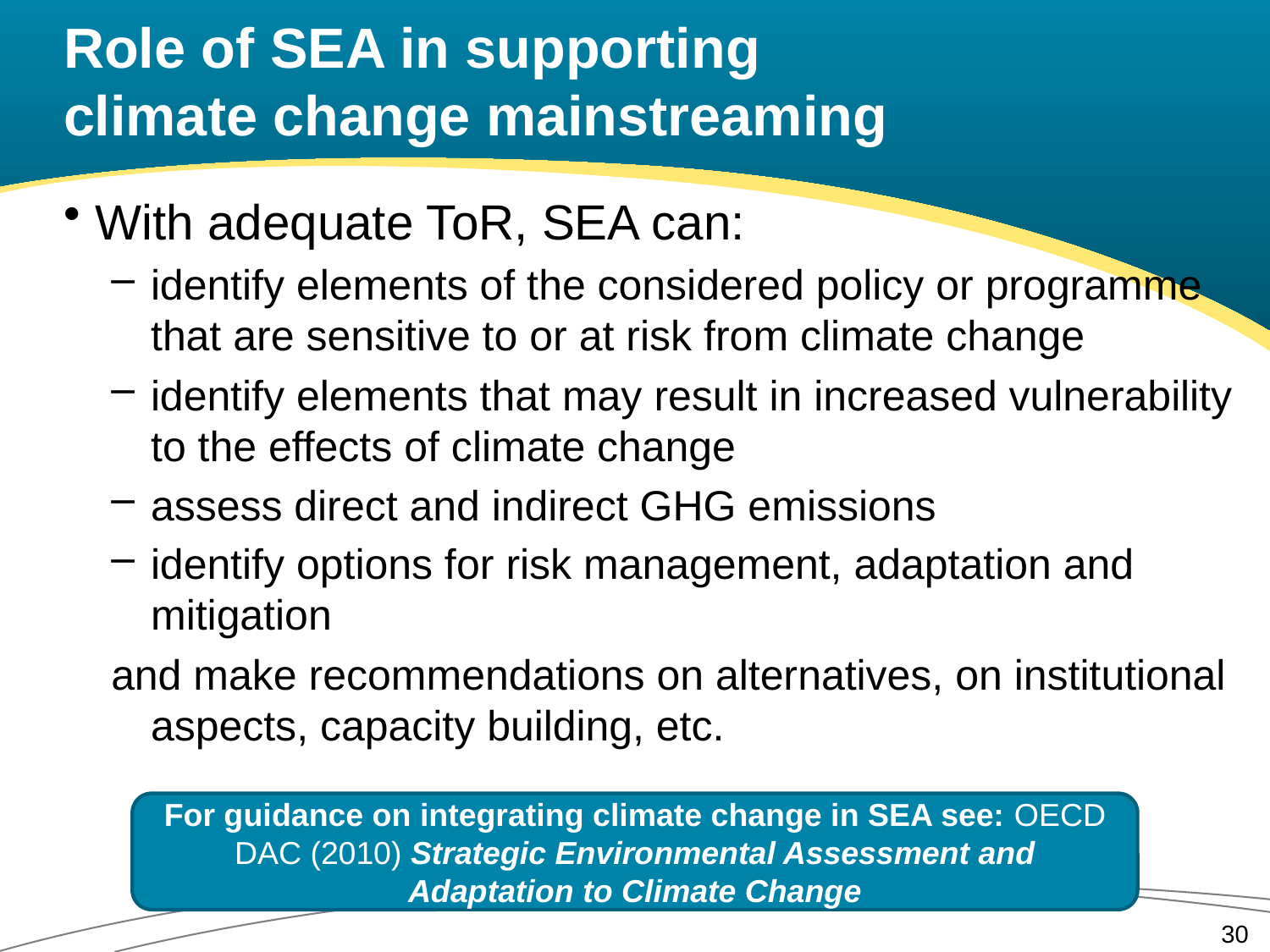

# Role of SEA in supporting climate change mainstreaming
With adequate ToR, SEA can:
identify elements of the considered policy or programme that are sensitive to or at risk from climate change
identify elements that may result in increased vulnerability to the effects of climate change
assess direct and indirect GHG emissions
identify options for risk management, adaptation and mitigation
and make recommendations on alternatives, on institutional aspects, capacity building, etc.

For guidance on integrating climate change in SEA see: OECD DAC (2010) Strategic Environmental Assessment and Adaptation to Climate Change
30